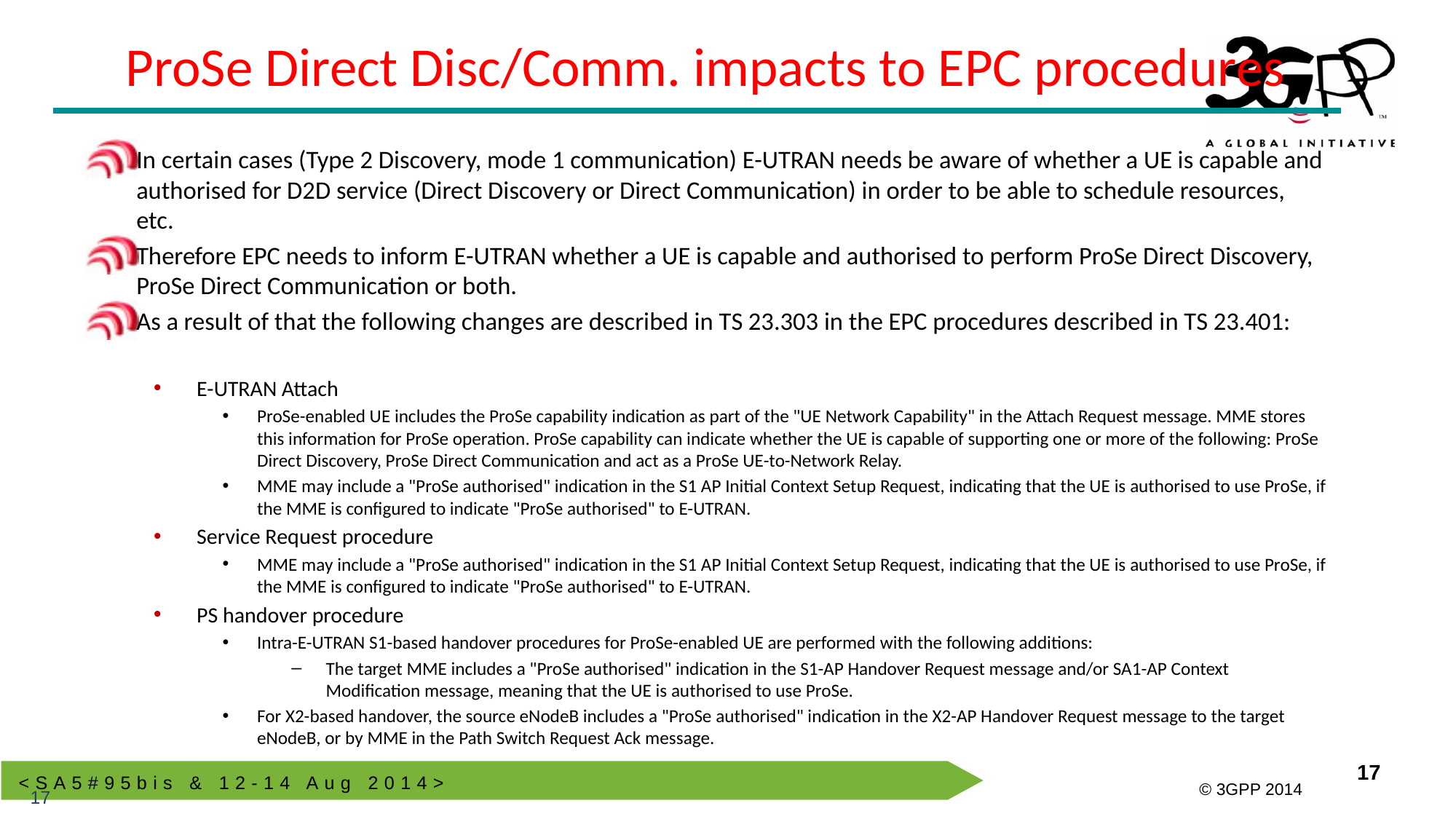

# ProSe Direct Disc/Comm. impacts to EPC procedures
In certain cases (Type 2 Discovery, mode 1 communication) E-UTRAN needs be aware of whether a UE is capable and authorised for D2D service (Direct Discovery or Direct Communication) in order to be able to schedule resources, etc.
Therefore EPC needs to inform E-UTRAN whether a UE is capable and authorised to perform ProSe Direct Discovery, ProSe Direct Communication or both.
As a result of that the following changes are described in TS 23.303 in the EPC procedures described in TS 23.401:

E-UTRAN Attach
ProSe-enabled UE includes the ProSe capability indication as part of the "UE Network Capability" in the Attach Request message. MME stores this information for ProSe operation. ProSe capability can indicate whether the UE is capable of supporting one or more of the following: ProSe Direct Discovery, ProSe Direct Communication and act as a ProSe UE-to-Network Relay.
MME may include a "ProSe authorised" indication in the S1 AP Initial Context Setup Request, indicating that the UE is authorised to use ProSe, if the MME is configured to indicate "ProSe authorised" to E-UTRAN.
Service Request procedure
MME may include a "ProSe authorised" indication in the S1 AP Initial Context Setup Request, indicating that the UE is authorised to use ProSe, if the MME is configured to indicate "ProSe authorised" to E-UTRAN.
PS handover procedure
Intra-E-UTRAN S1-based handover procedures for ProSe-enabled UE are performed with the following additions:
The target MME includes a "ProSe authorised" indication in the S1-AP Handover Request message and/or SA1-AP Context Modification message, meaning that the UE is authorised to use ProSe.
For X2-based handover, the source eNodeB includes a "ProSe authorised" indication in the X2-AP Handover Request message to the target eNodeB, or by MME in the Path Switch Request Ack message.

17